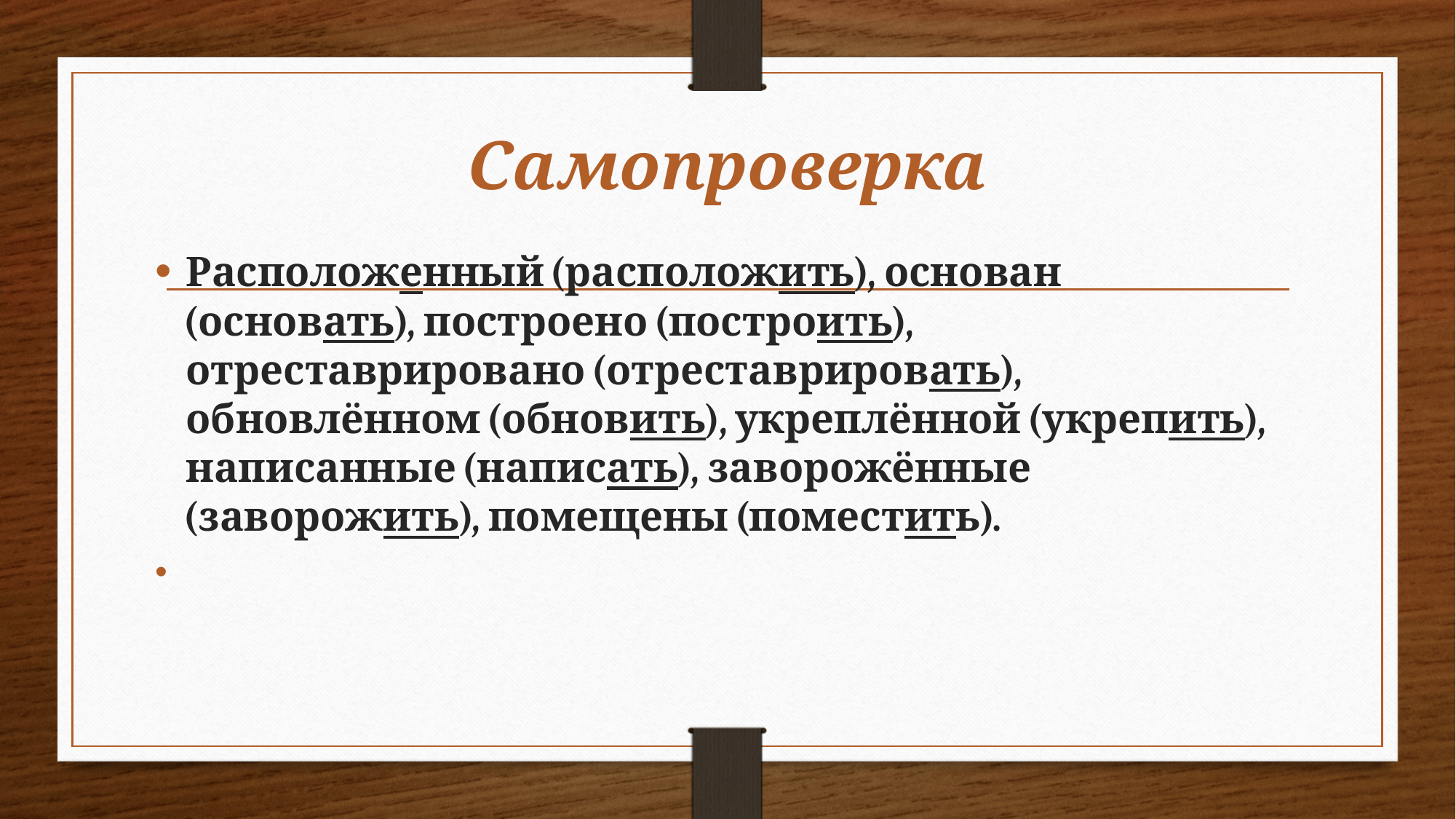

# Самопроверка
Расположенный (расположить), основан (основать), построено (построить), отреставрировано (отреставрировать), обновлённом (обновить), укреплённой (укрепить), написанные (написать), заворожённые (заворожить), помещены (поместить).